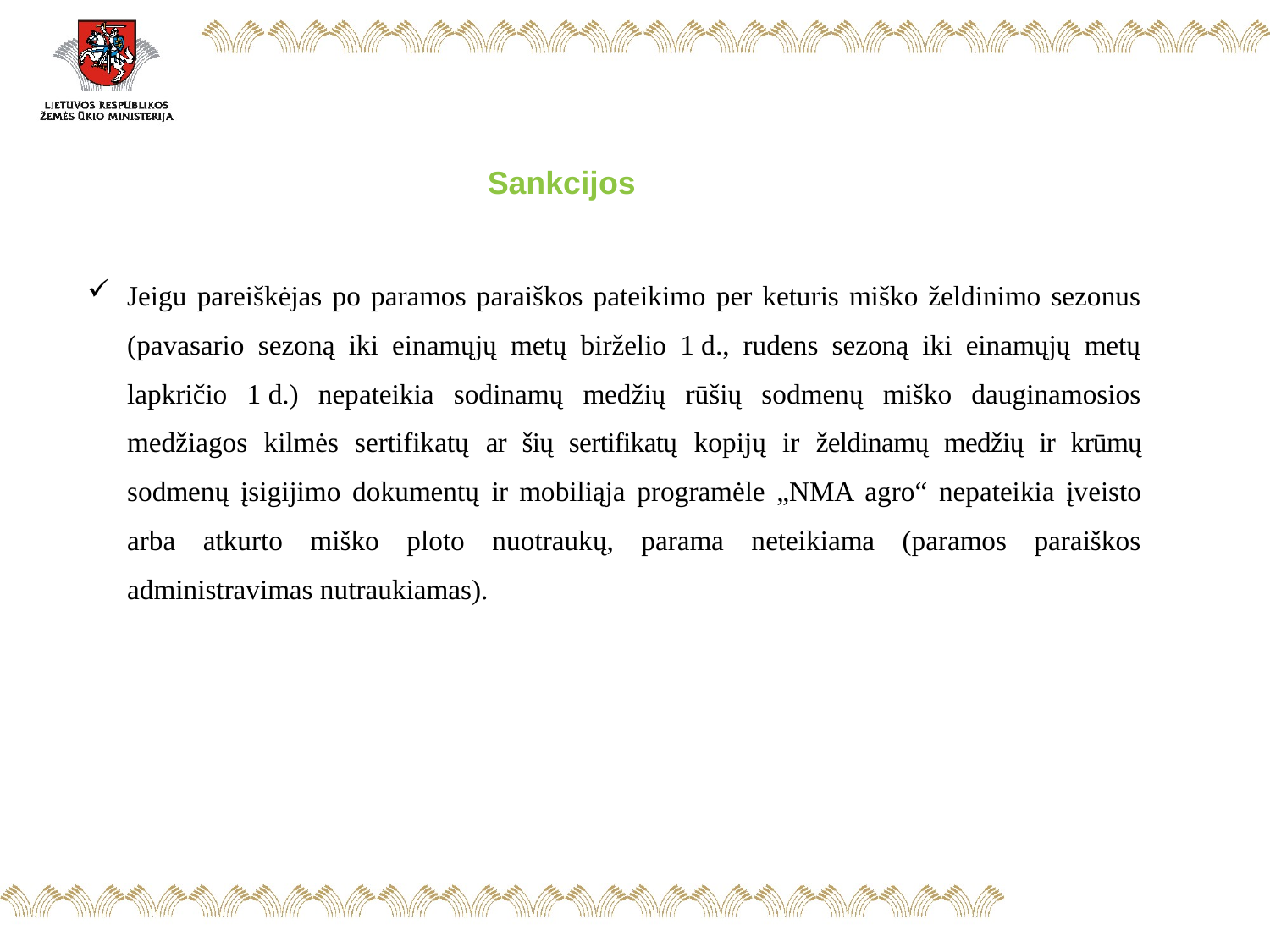

Sankcijos
Jeigu pareiškėjas po paramos paraiškos pateikimo per keturis miško želdinimo sezonus (pavasario sezoną iki einamųjų metų birželio 1 d., rudens sezoną iki einamųjų metų lapkričio 1 d.) nepateikia sodinamų medžių rūšių sodmenų miško dauginamosios medžiagos kilmės sertifikatų ar šių sertifikatų kopijų ir želdinamų medžių ir krūmų sodmenų įsigijimo dokumentų ir mobiliąja programėle „NMA agro“ nepateikia įveisto arba atkurto miško ploto nuotraukų, parama neteikiama (paramos paraiškos administravimas nutraukiamas).